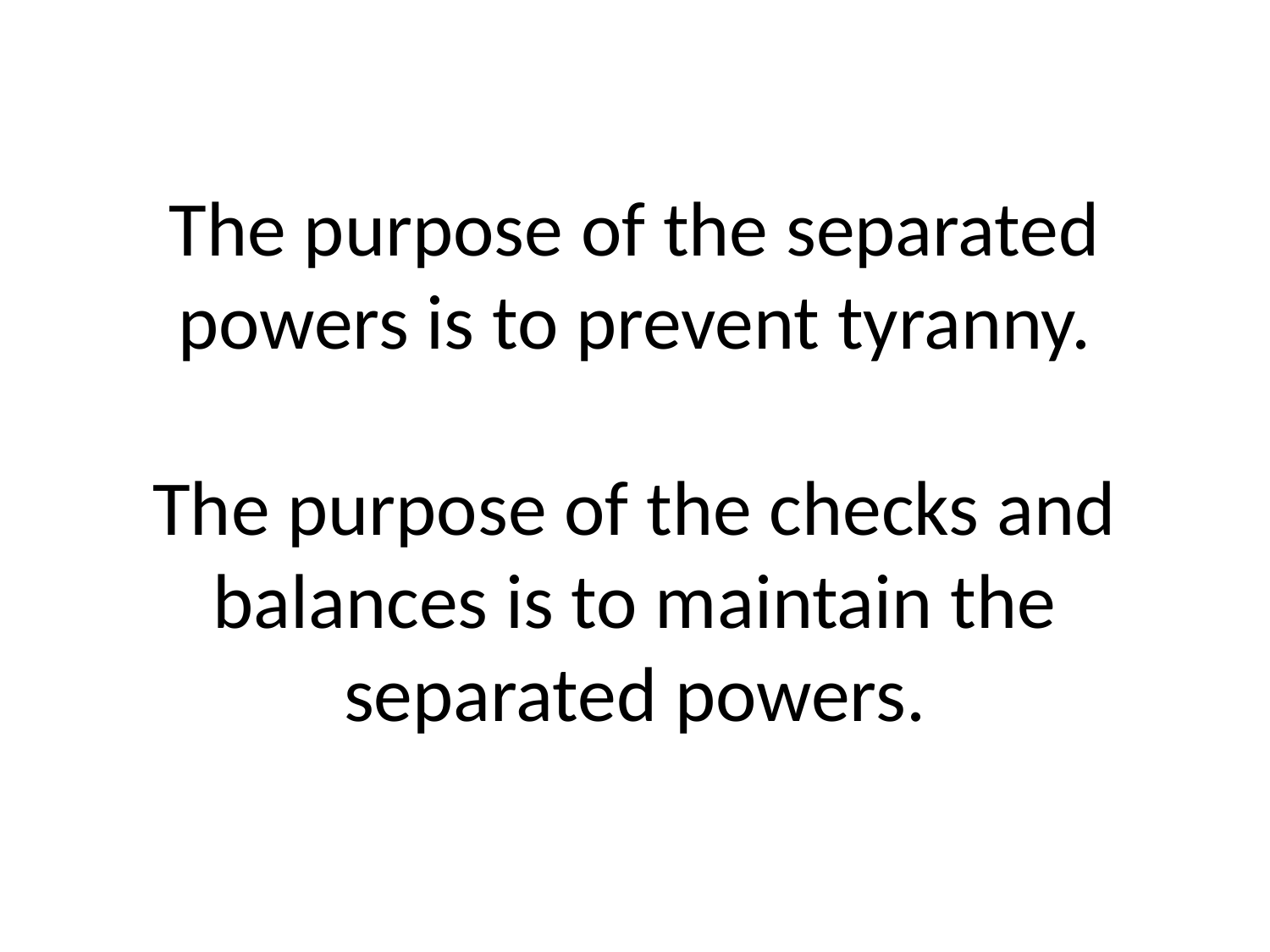

# The purpose of the separated powers is to prevent tyranny. The purpose of the checks and balances is to maintain the separated powers.